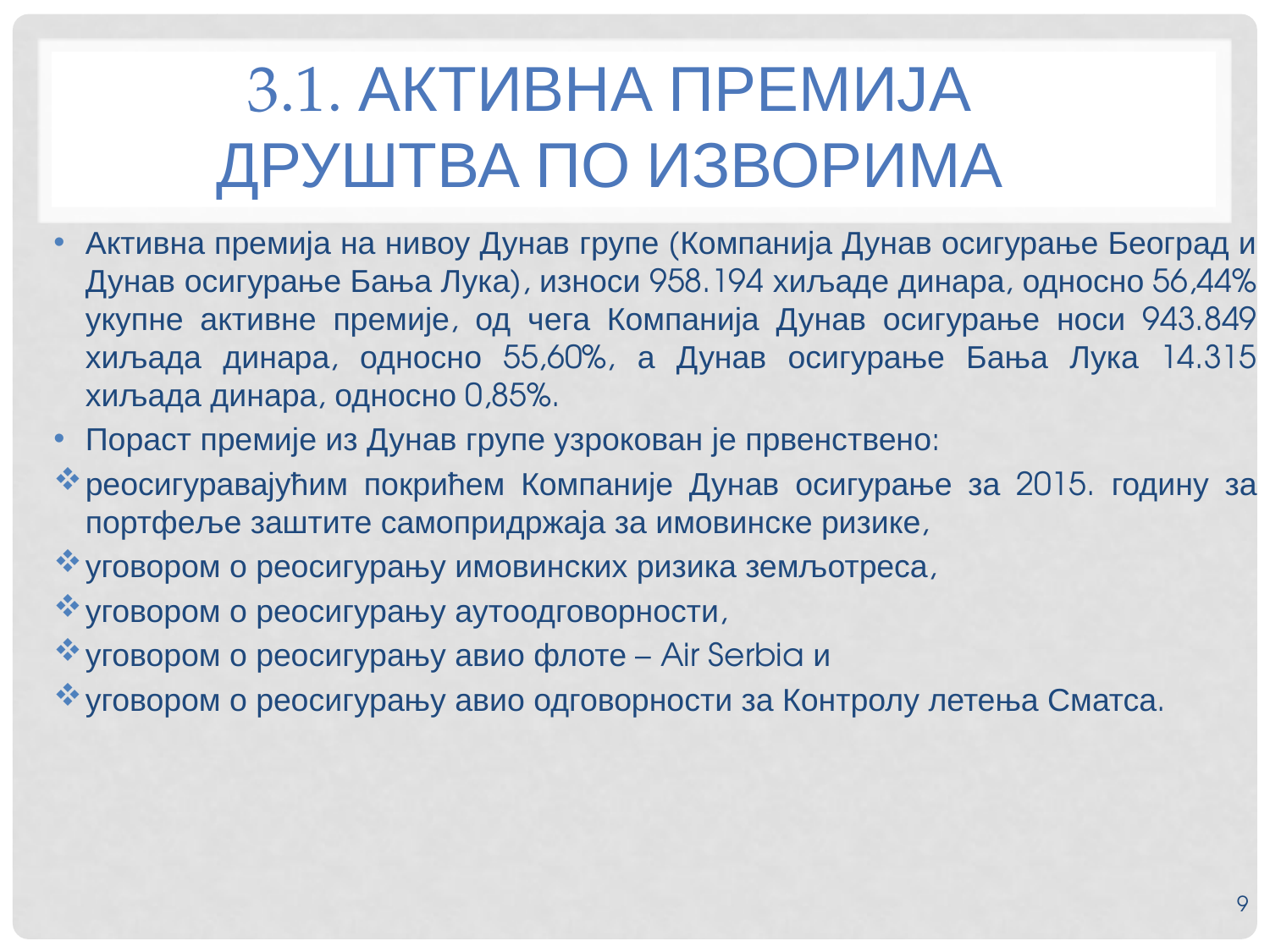

# 3.1. Активна премија Друштва по изворима
Активна премија на нивоу Дунав групе (Компанија Дунав осигурање Београд и Дунав осигурање Бања Лука), износи 958.194 хиљаде динара, односно 56,44% укупне активне премије, од чега Компанија Дунав осигурање носи 943.849 хиљада динара, односно 55,60%, а Дунав осигурање Бања Лука 14.315 хиљада динара, односно 0,85%.
Пораст премије из Дунав групе узрокован је првенствено:
реосигуравајућим покрићем Компаније Дунав осигурање за 2015. годину за портфеље заштите самопридржаја за имовинске ризике,
уговором о реосигурању имовинских ризика земљотреса,
уговором о реосигурању аутоодговорности,
уговором о реосигурању авио флоте – Air Serbia и
уговором о реосигурању авио одговорности за Контролу летења Сматса.

9